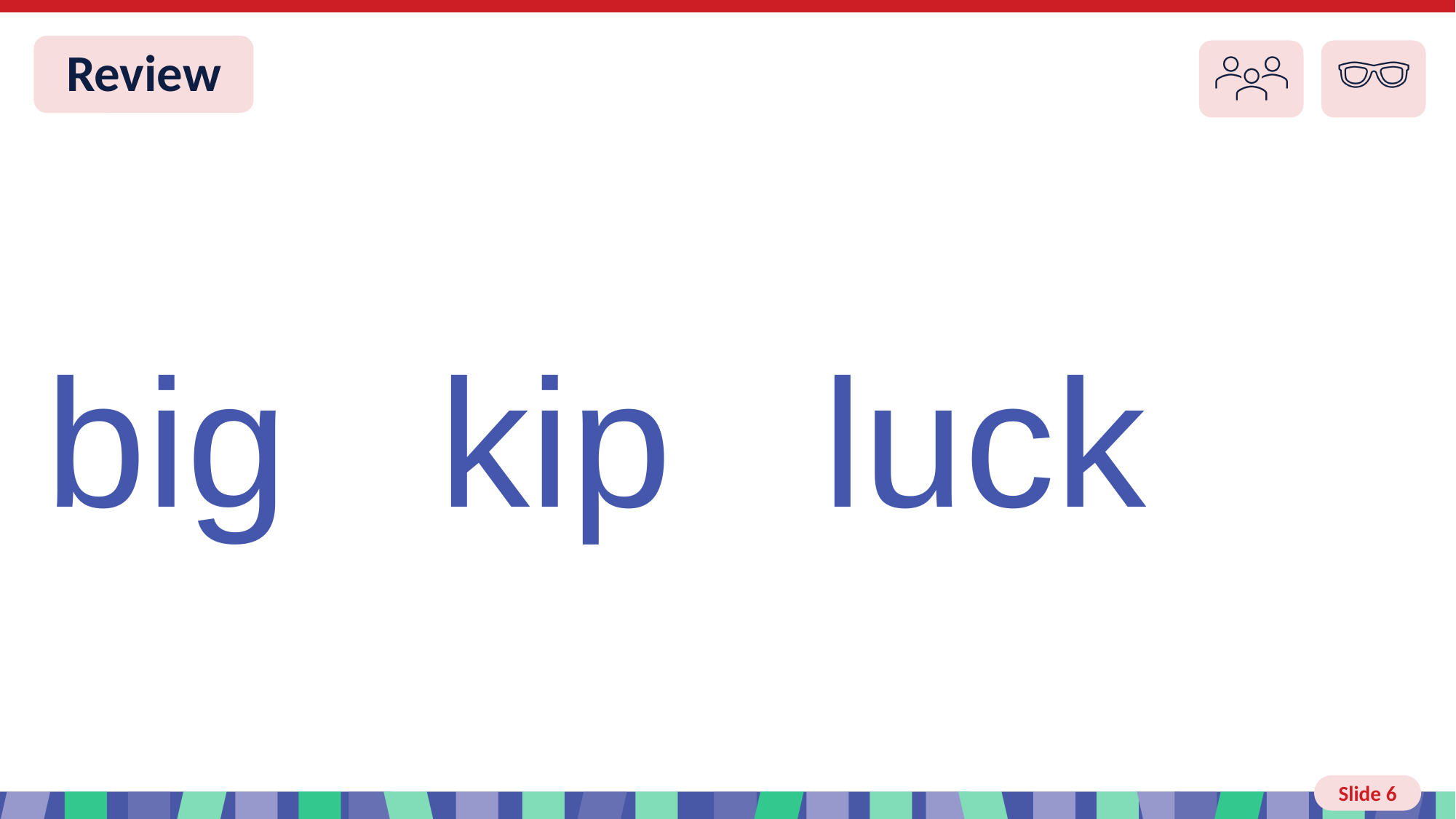

# Slide 6 Review
big   kip   luck